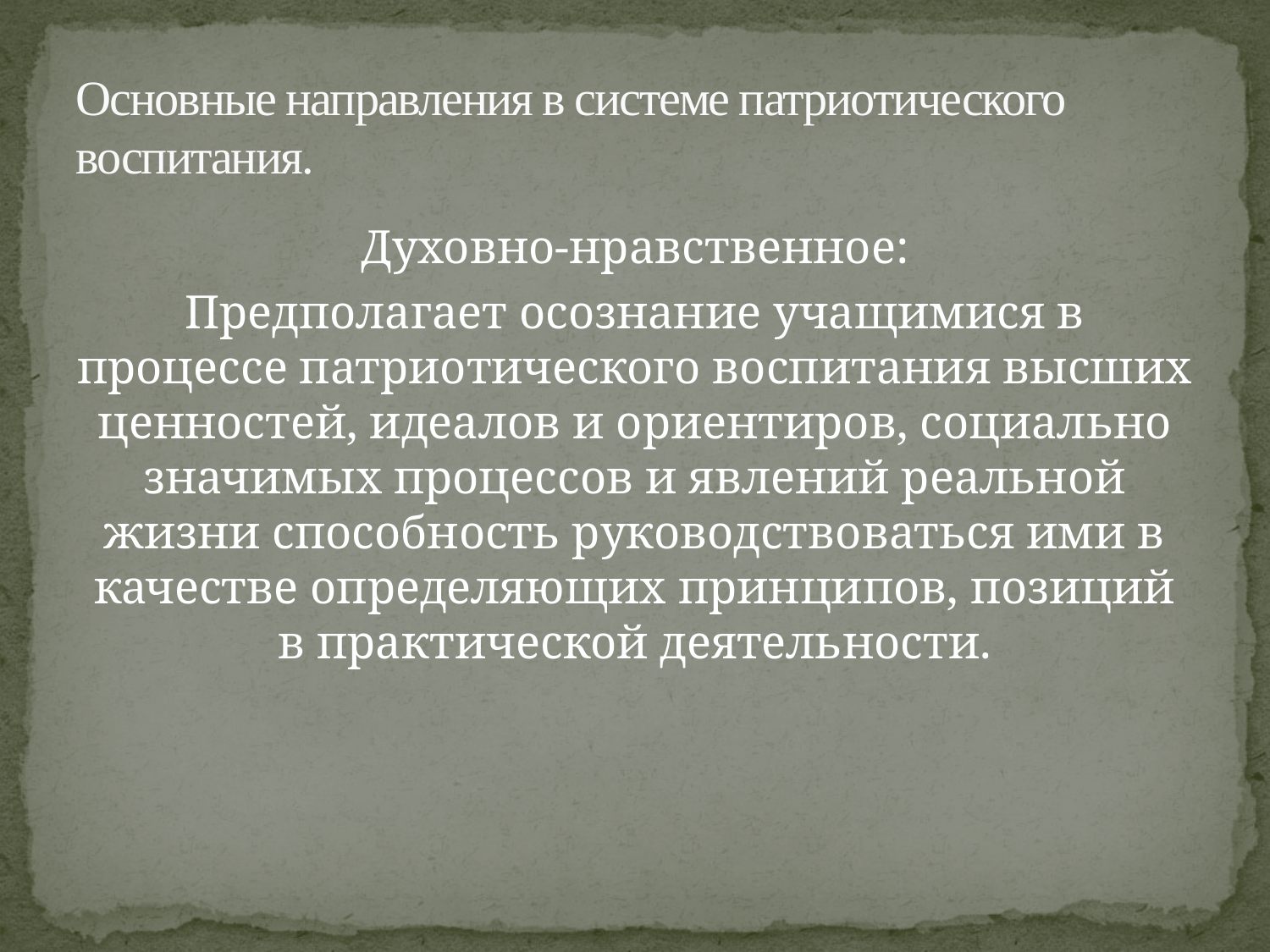

# Основные направления в системе патриотического воспитания.
Духовно-нравственное:
Предполагает осознание учащимися в процессе патриотического воспитания высших ценностей, идеалов и ориентиров, социально значимых процессов и явлений реальной жизни способность руководствоваться ими в качестве определяющих принципов, позиций в практической деятельности.